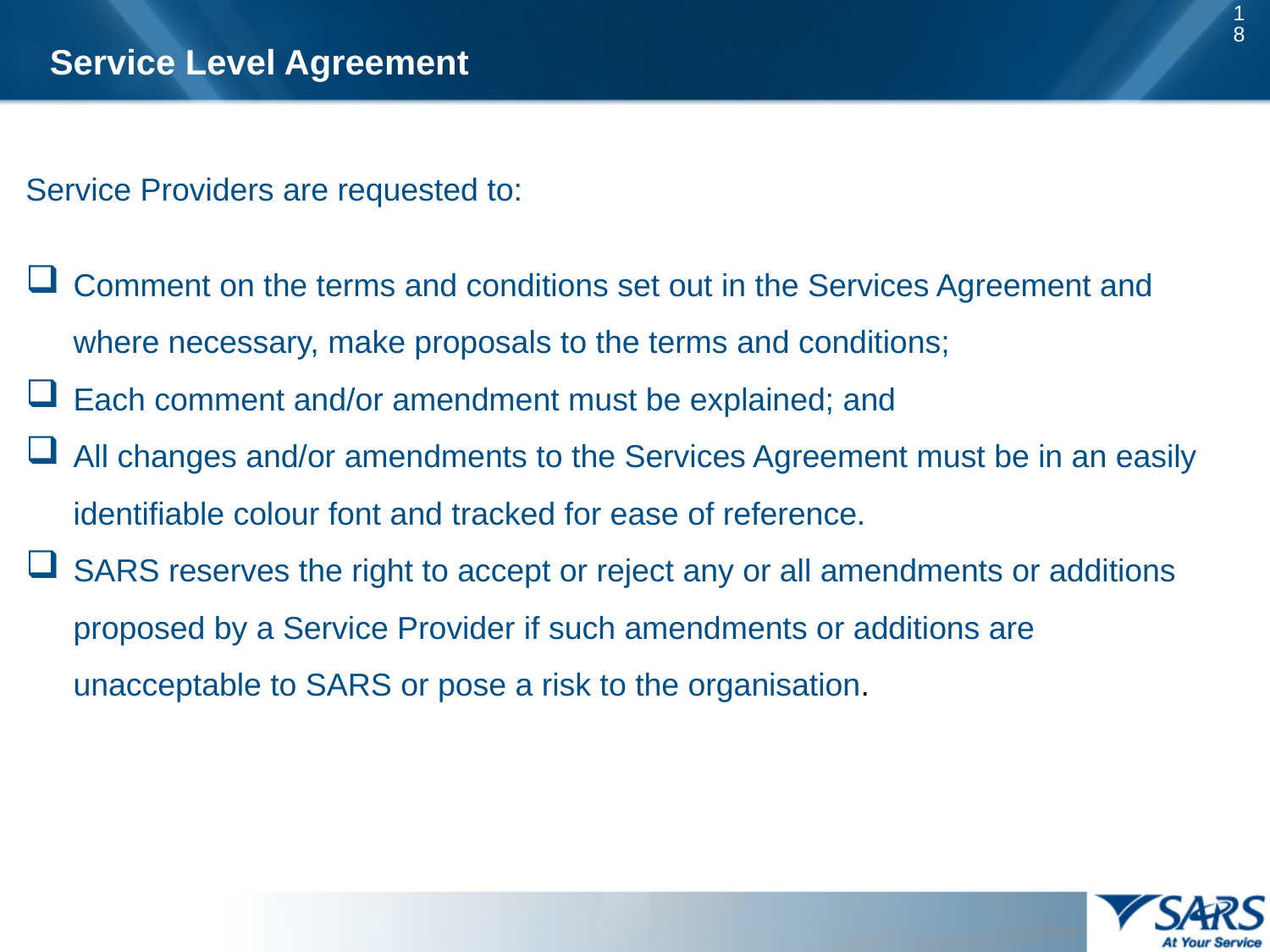

18
Service Level Agreement

Service Providers are requested to:

Comment on the terms and conditions set out in the Services Agreement and where necessary, make proposals to the terms and conditions;
Each comment and/or amendment must be explained; and
All changes and/or amendments to the Services Agreement must be in an easily identifiable colour font and tracked for ease of reference.
SARS reserves the right to accept or reject any or all amendments or additions proposed by a Service Provider if such amendments or additions are unacceptable to SARS or pose a risk to the organisation.